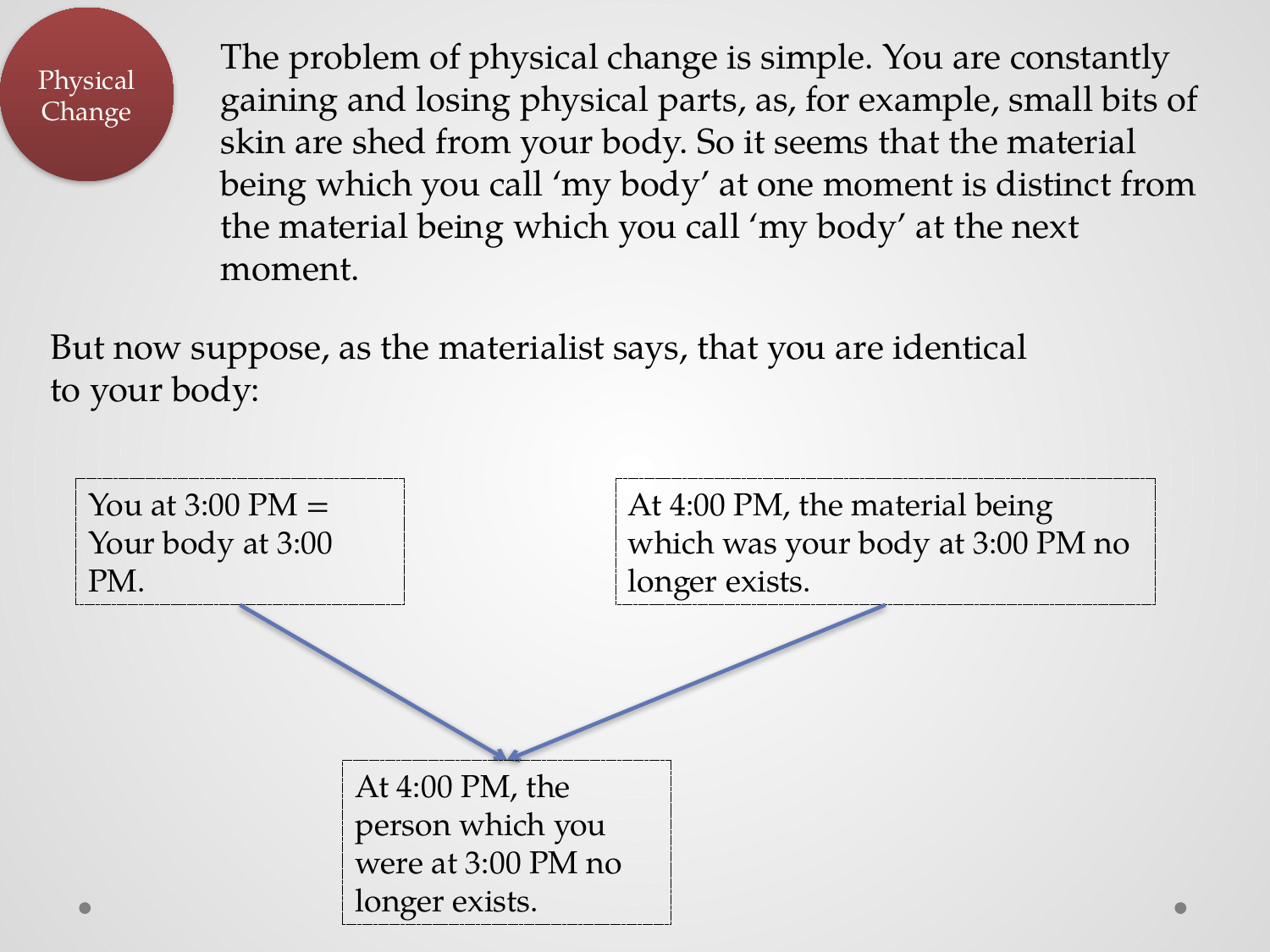

Physical Change
The problem of physical change is simple. You are constantly gaining and losing physical parts, as, for example, small bits of skin are shed from your body. So it seems that the material being which you call ‘my body’ at one moment is distinct from the material being which you call ‘my body’ at the next moment.
But now suppose, as the materialist says, that you are identical to your body:
You at 3:00 PM = Your body at 3:00 PM.
At 4:00 PM, the material being which was your body at 3:00 PM no longer exists.
At 4:00 PM, the person which you were at 3:00 PM no longer exists.